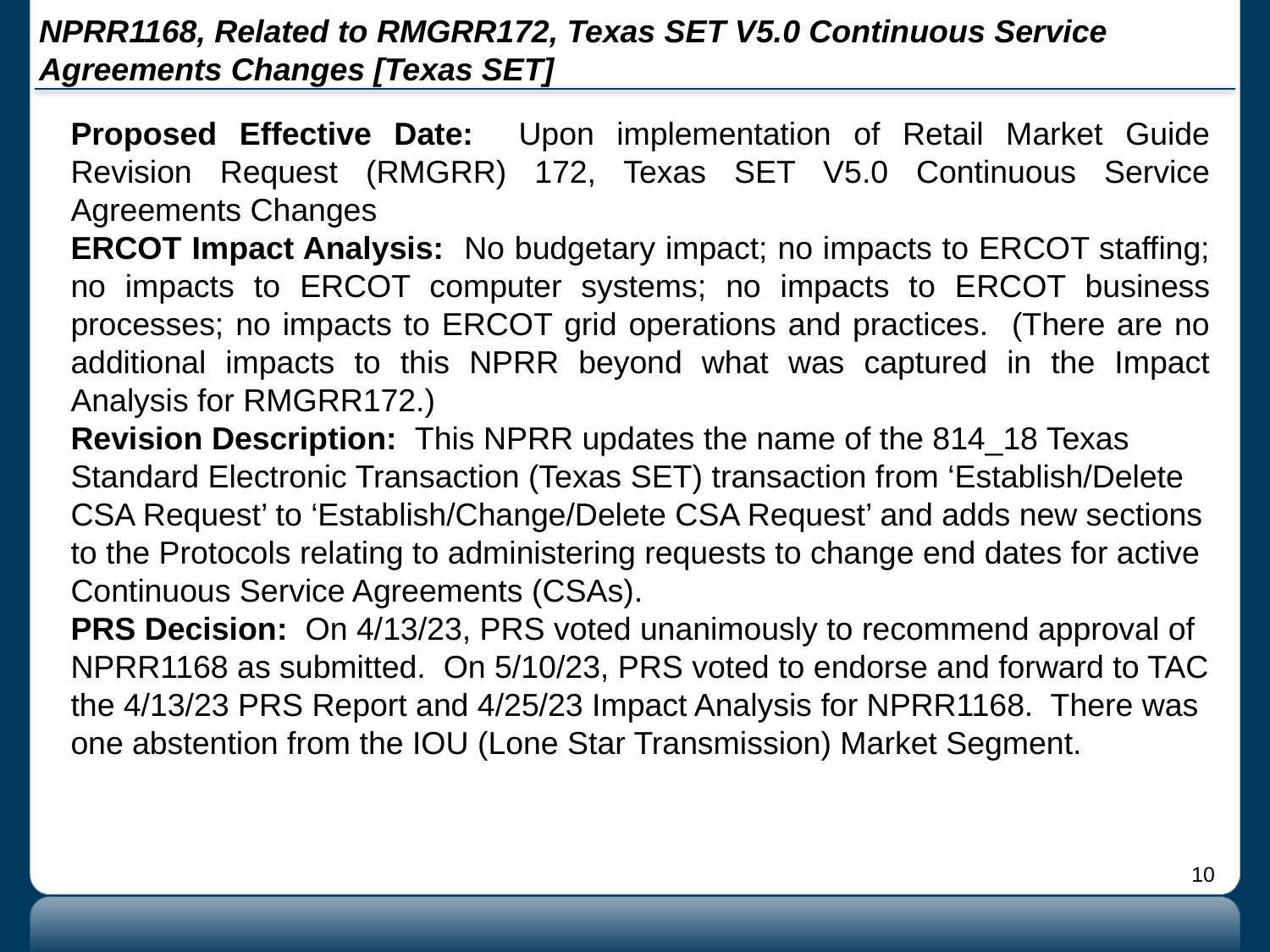

# NPRR1168, Related to RMGRR172, Texas SET V5.0 Continuous Service Agreements Changes [Texas SET]
Proposed Effective Date:  Upon implementation of Retail Market Guide Revision Request (RMGRR) 172, Texas SET V5.0 Continuous Service Agreements Changes
ERCOT Impact Analysis:  No budgetary impact; no impacts to ERCOT staffing; no impacts to ERCOT computer systems; no impacts to ERCOT business processes; no impacts to ERCOT grid operations and practices.  (There are no additional impacts to this NPRR beyond what was captured in the Impact Analysis for RMGRR172.)
Revision Description:  This NPRR updates the name of the 814_18 Texas Standard Electronic Transaction (Texas SET) transaction from ‘Establish/Delete CSA Request’ to ‘Establish/Change/Delete CSA Request’ and adds new sections to the Protocols relating to administering requests to change end dates for active Continuous Service Agreements (CSAs).
PRS Decision:  On 4/13/23, PRS voted unanimously to recommend approval of NPRR1168 as submitted.  On 5/10/23, PRS voted to endorse and forward to TAC the 4/13/23 PRS Report and 4/25/23 Impact Analysis for NPRR1168.  There was one abstention from the IOU (Lone Star Transmission) Market Segment.